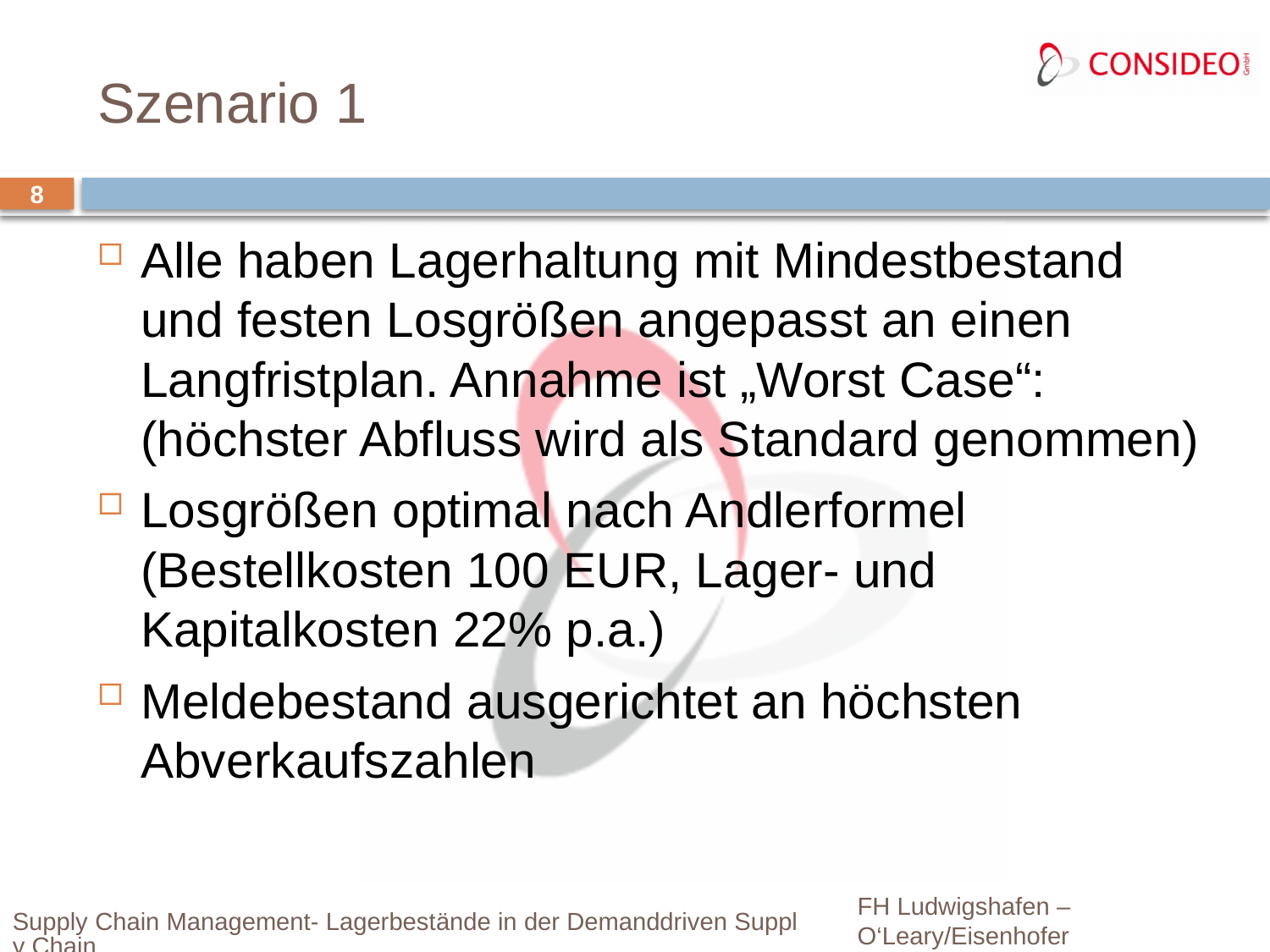

# Szenario 1
8
Alle haben Lagerhaltung mit Mindestbestand und festen Losgrößen angepasst an einen Langfristplan. Annahme ist „Worst Case“: (höchster Abfluss wird als Standard genommen)
Losgrößen optimal nach Andlerformel (Bestellkosten 100 EUR, Lager- und Kapitalkosten 22% p.a.)
Meldebestand ausgerichtet an höchsten Abverkaufszahlen

Supply Chain Management- Lagerbestände in der Demanddriven Supply Chain
FH Ludwigshafen – O‘Leary/Eisenhofer